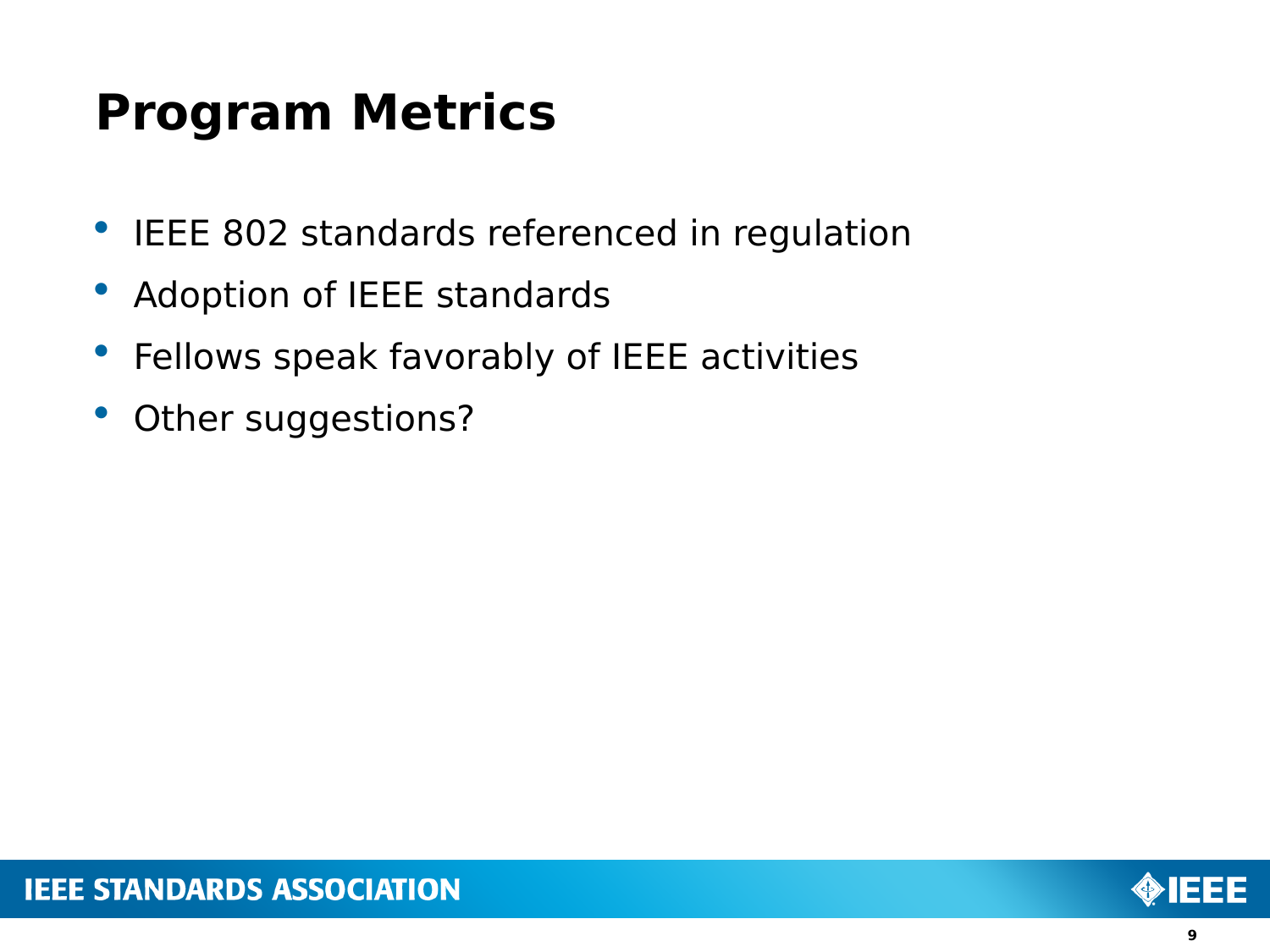

# Program Metrics
IEEE 802 standards referenced in regulation
Adoption of IEEE standards
Fellows speak favorably of IEEE activities
Other suggestions?

9